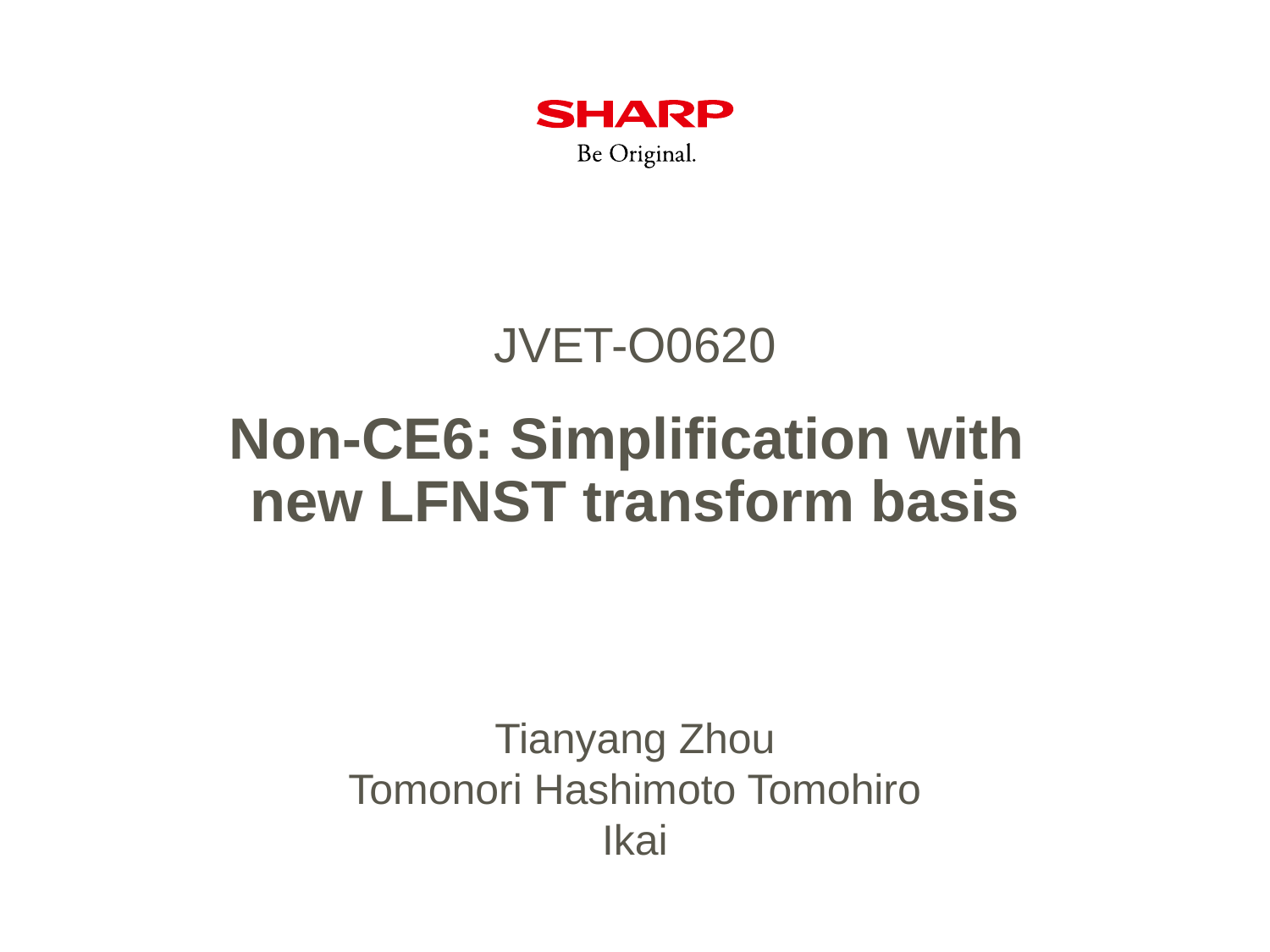

JVET-O0620
# Non-CE6: Simplification with new LFNST transform basis
Tianyang Zhou
Tomonori Hashimoto Tomohiro Ikai